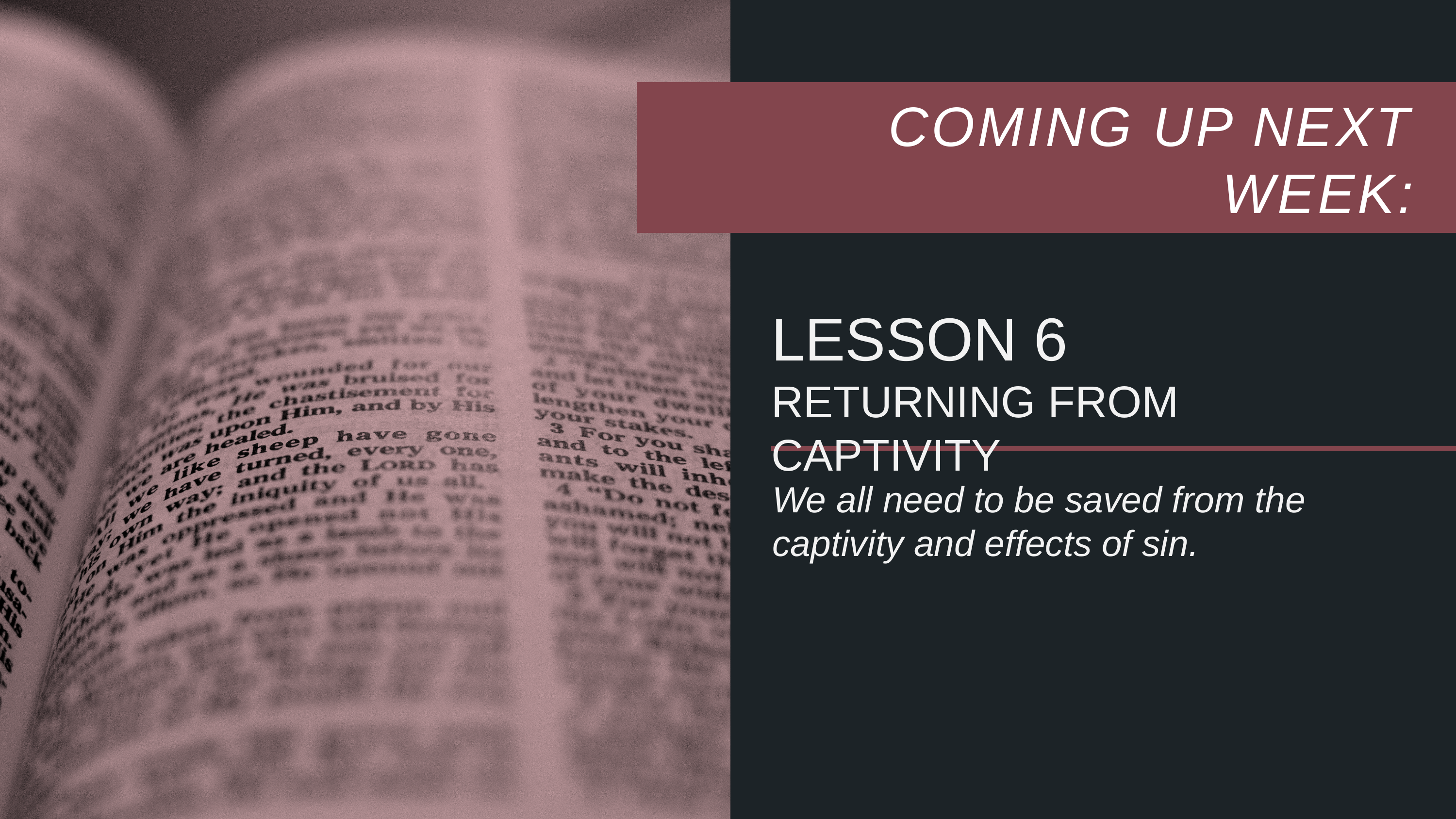

LESSON 6
RETURNING FROM CAPTIVITY
We all need to be saved from the captivity and effects of sin.